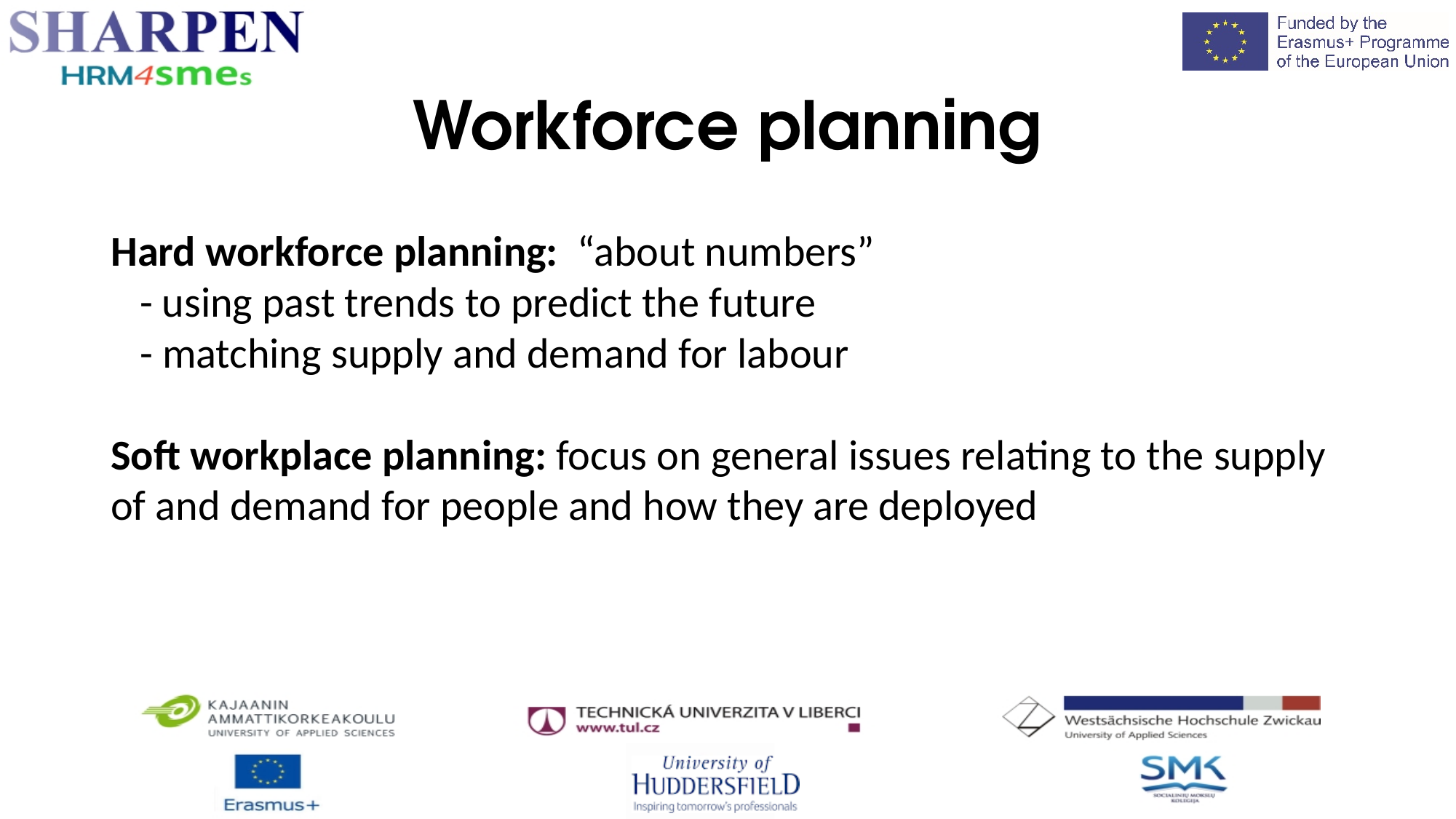

Workforce planning
Hard workforce planning:  “about numbers”
   - using past trends to predict the future
   - matching supply and demand for labour

Soft workplace planning: focus on general issues relating to the supply of and demand for people and how they are deployed